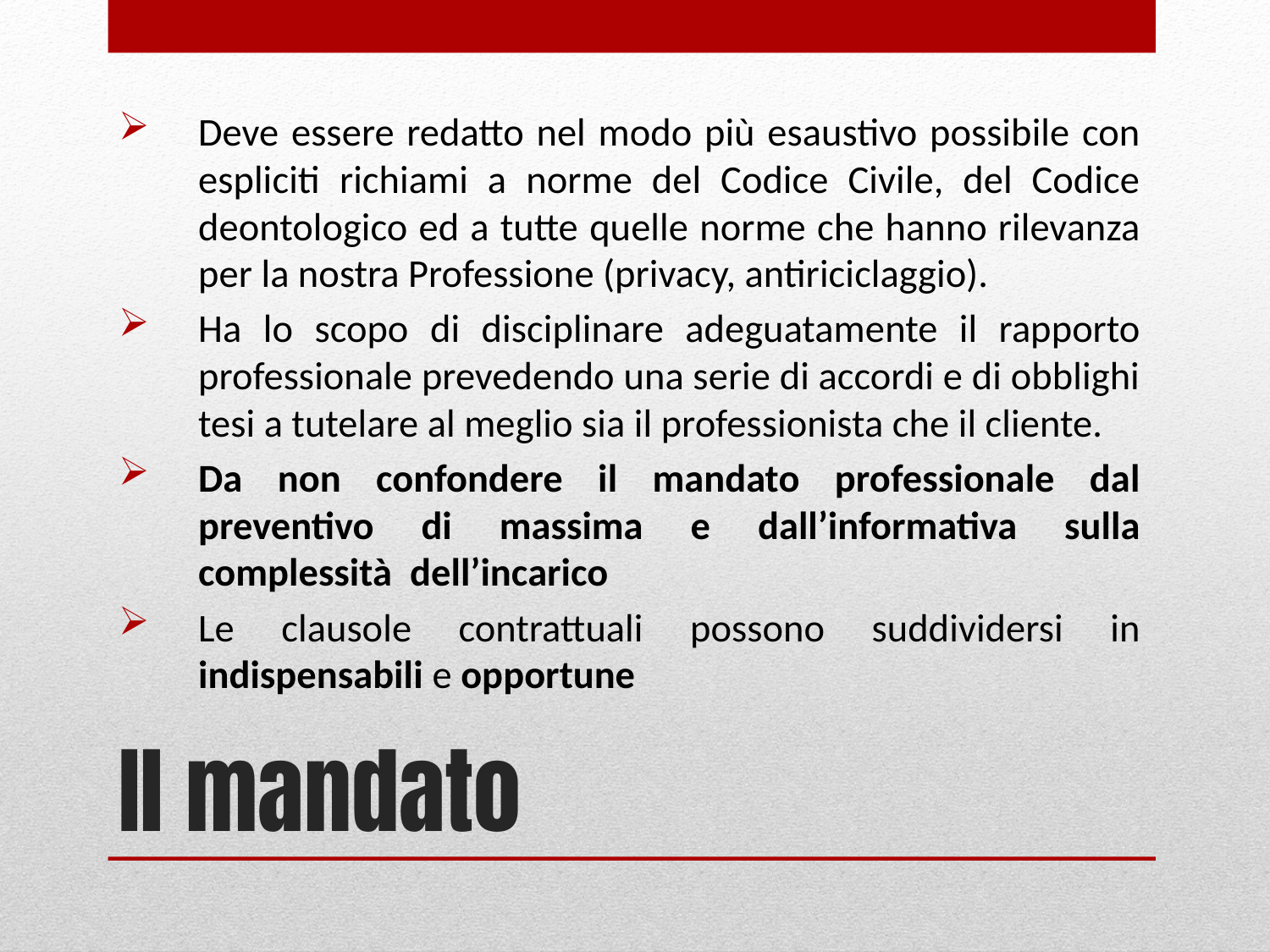

Deve essere redatto nel modo più esaustivo possibile con espliciti richiami a norme del Codice Civile, del Codice deontologico ed a tutte quelle norme che hanno rilevanza per la nostra Professione (privacy, antiriciclaggio).
Ha lo scopo di disciplinare adeguatamente il rapporto professionale prevedendo una serie di accordi e di obblighi tesi a tutelare al meglio sia il professionista che il cliente.
Da non confondere il mandato professionale dal preventivo di massima e dall’informativa sulla complessità  dell’incarico
Le clausole contrattuali possono suddividersi in indispensabili e opportune
# Il mandato